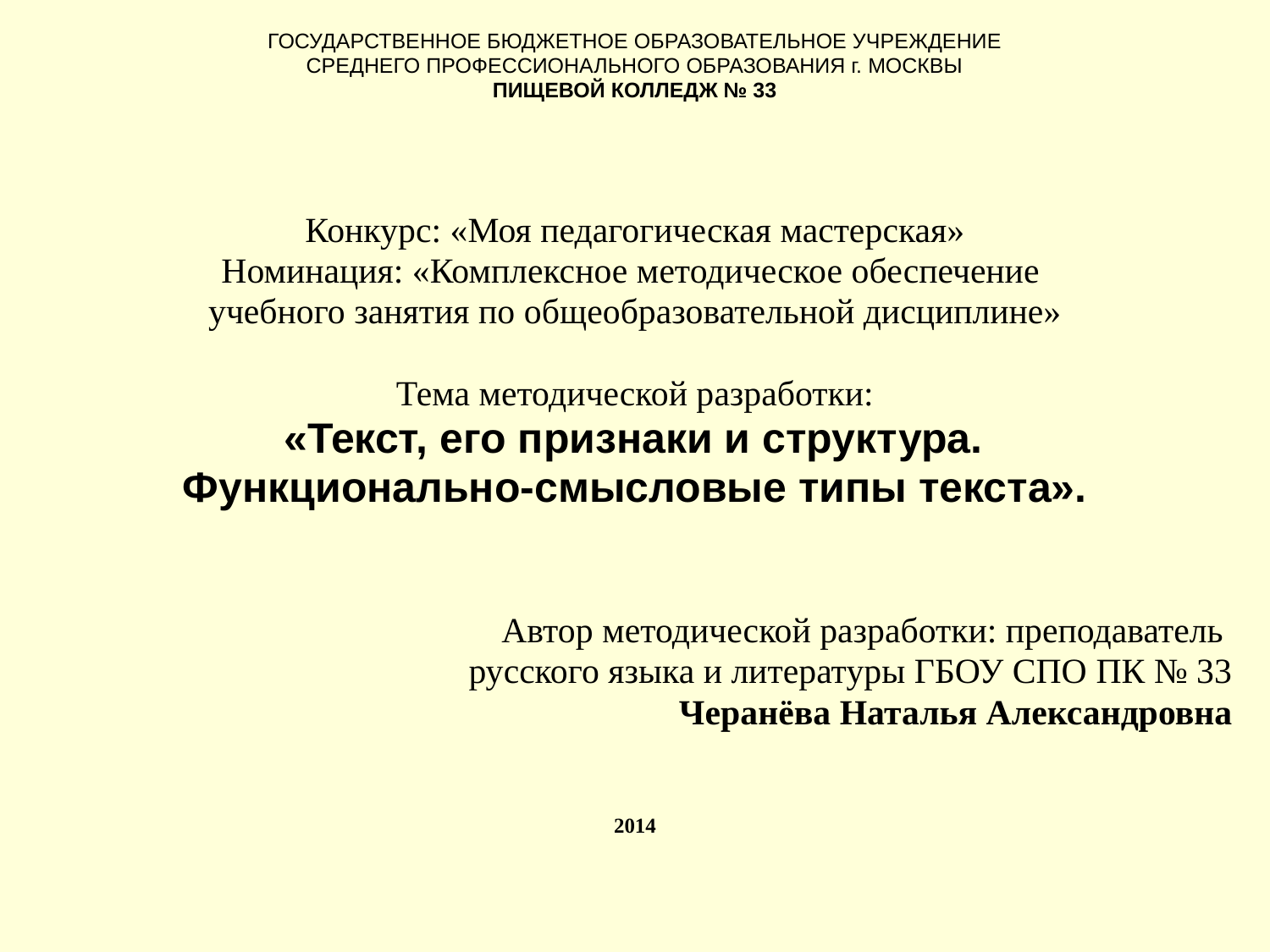

ГОСУДАРСТВЕННОЕ БЮДЖЕТНОЕ ОБРАЗОВАТЕЛЬНОЕ УЧРЕЖДЕНИЕ
СРЕДНЕГО ПРОФЕССИОНАЛЬНОГО ОБРАЗОВАНИЯ г. МОСКВЫ
ПИЩЕВОЙ КОЛЛЕДЖ № 33

Конкурс: «Моя педагогическая мастерская»
Номинация: «Комплексное методическое обеспечение
учебного занятия по общеобразовательной дисциплине»

Тема методической разработки:
 «Текст, его признаки и структура.
Функционально-смысловые типы текста».

Автор методической разработки: преподаватель
русского языка и литературы ГБОУ СПО ПК № 33
Черанёва Наталья Александровна

2014